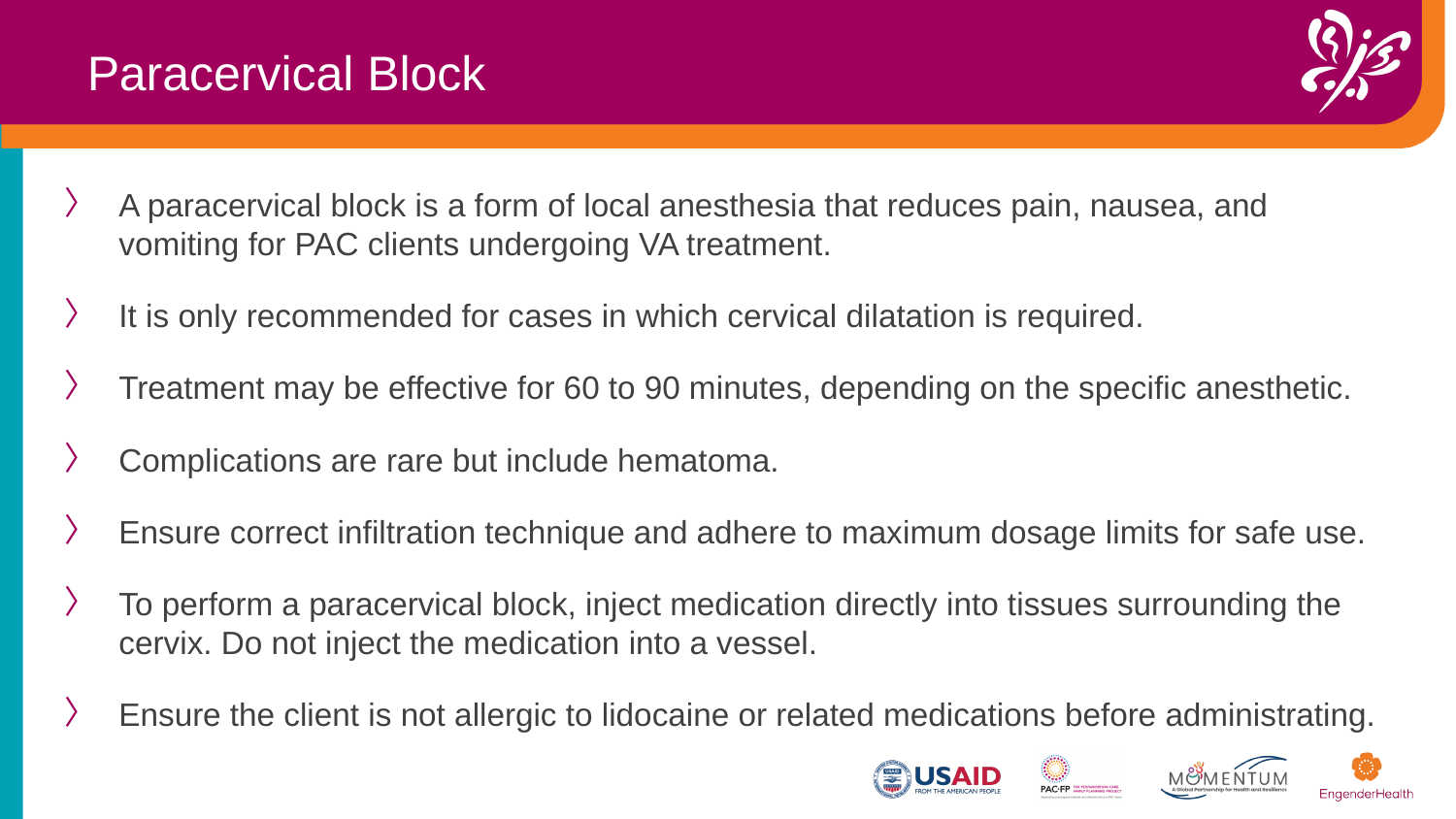

Paracervical Block
A paracervical block is a form of local anesthesia that reduces pain, nausea, and vomiting for PAC clients undergoing VA treatment. ​
It is only recommended for cases in which cervical dilatation is required. ​
Treatment may be effective for 60 to 90 minutes, depending on the specific anesthetic.​
Complications are rare but include hematoma.​
Ensure correct infiltration technique and adhere to maximum dosage limits for safe use.​
To perform a paracervical block, inject medication directly into tissues surrounding the cervix. Do not inject the medication into a vessel.
Ensure the client is not allergic to lidocaine or related medications before administrating.​